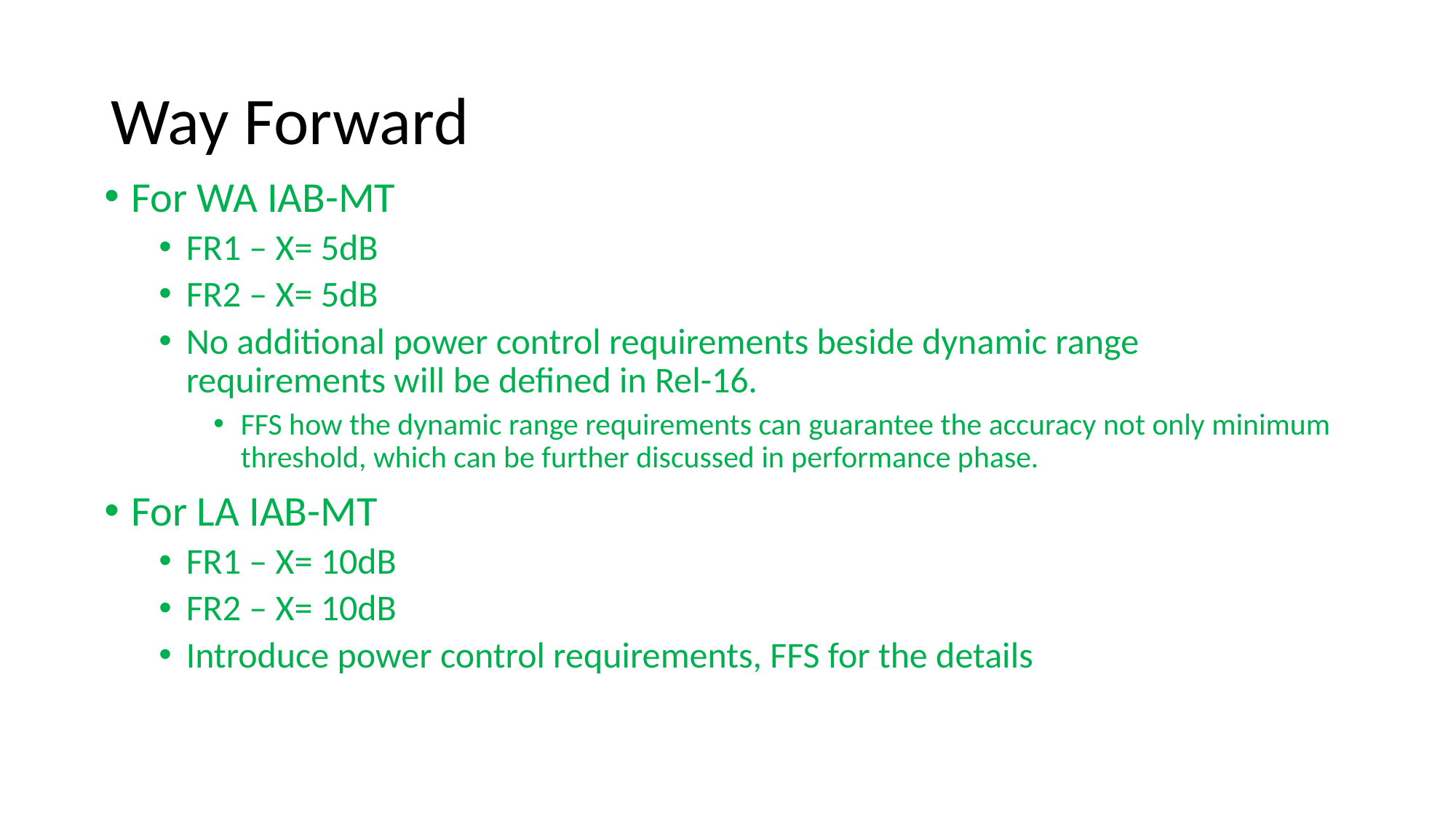

# Way Forward
For WA IAB-MT
FR1 – X= 5dB
FR2 – X= 5dB
No additional power control requirements beside dynamic range requirements will be defined in Rel-16.
FFS how the dynamic range requirements can guarantee the accuracy not only minimum threshold, which can be further discussed in performance phase.
For LA IAB-MT
FR1 – X= 10dB
FR2 – X= 10dB
Introduce power control requirements, FFS for the details